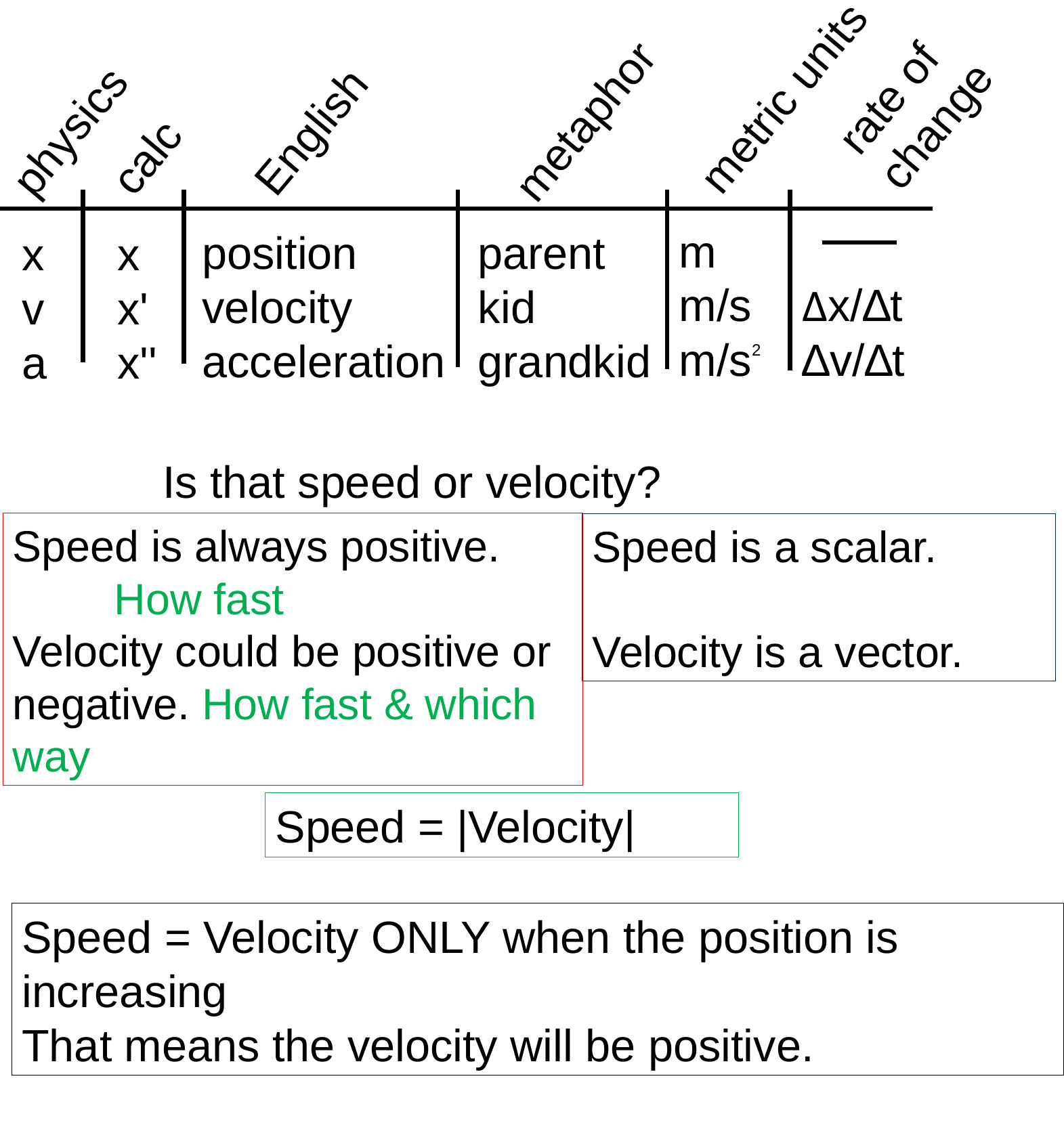

rate of change
metric units
metaphor
English
physics
calc
m
m/s
m/s2

∆x/∆t
∆v/∆t
position
velocity
acceleration
parent
kid
grandkid
x
v
a
x
x'
x''
Is that speed or velocity?
Speed is always positive.
	How fast
Velocity could be positive or negative. How fast & which way
Speed is a scalar.

Velocity is a vector.
Speed = |Velocity|
Speed = Velocity ONLY when the position is increasing
That means the velocity will be positive.